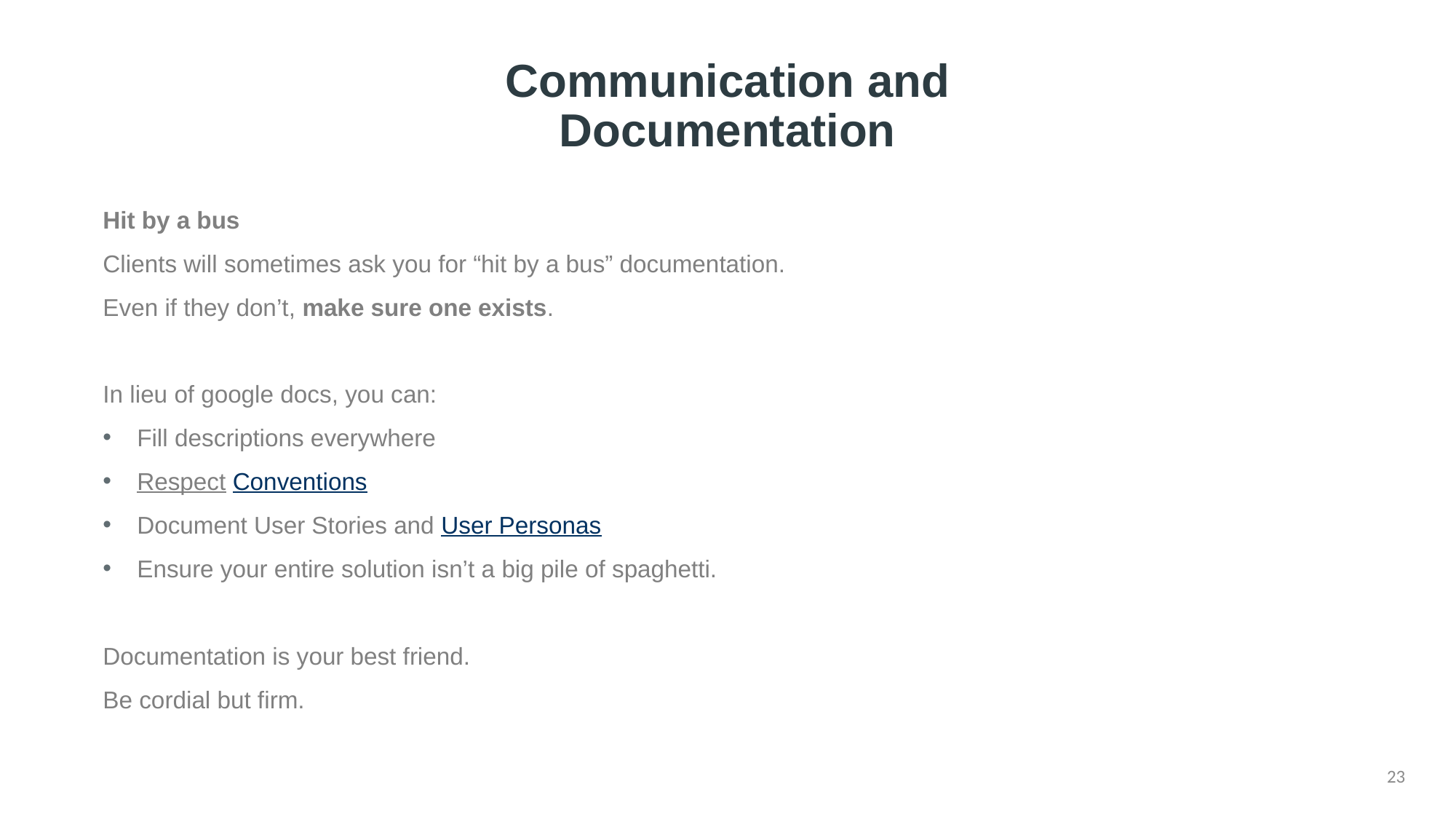

# Communication and Documentation
Hit by a bus
Clients will sometimes ask you for “hit by a bus” documentation.
Even if they don’t, make sure one exists.

In lieu of google docs, you can:
Fill descriptions everywhere
Respect Conventions
Document User Stories and User Personas
Ensure your entire solution isn’t a big pile of spaghetti.

Documentation is your best friend.
Be cordial but firm.

23